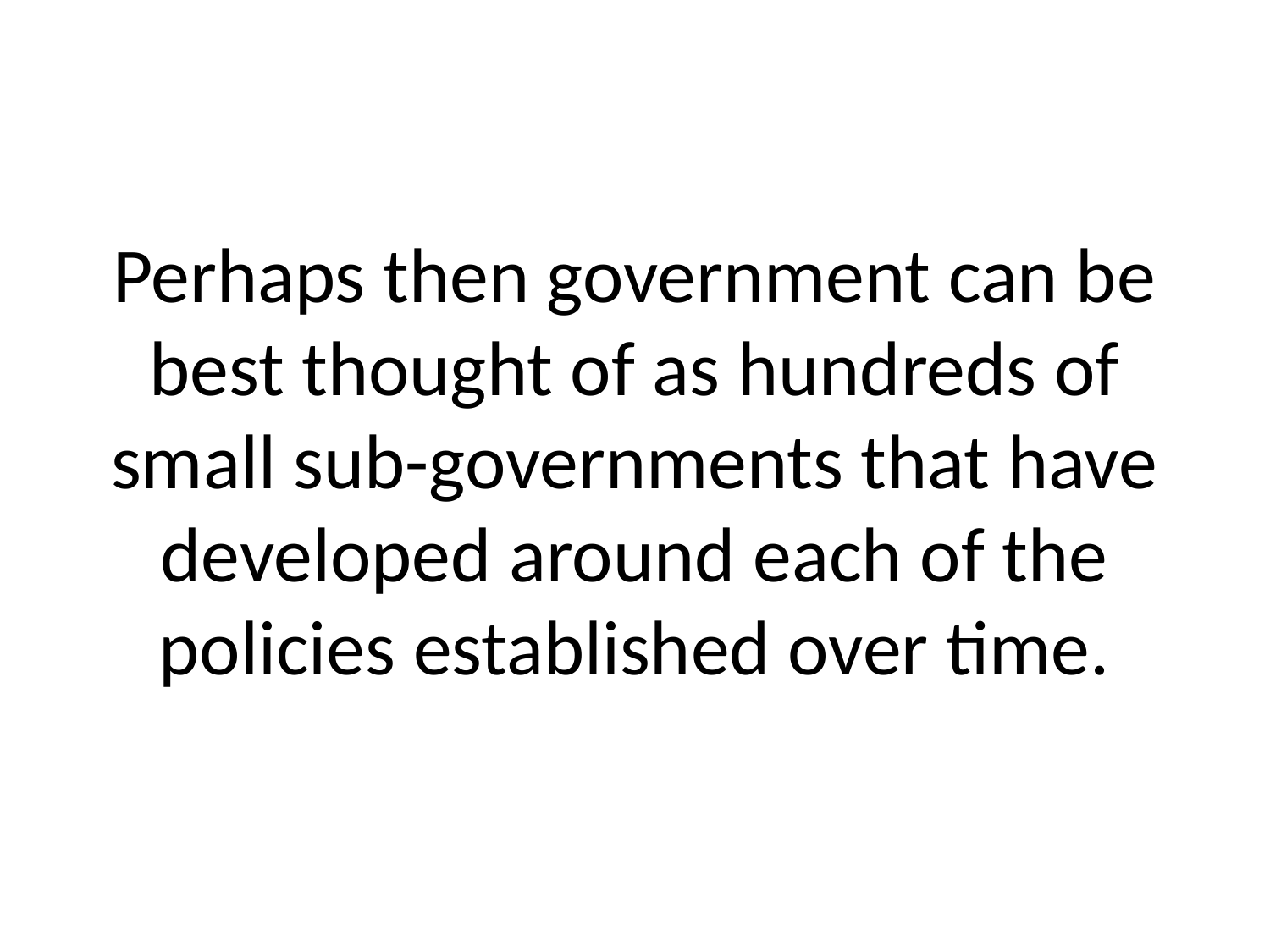

# Perhaps then government can be best thought of as hundreds of small sub-governments that have developed around each of the policies established over time.